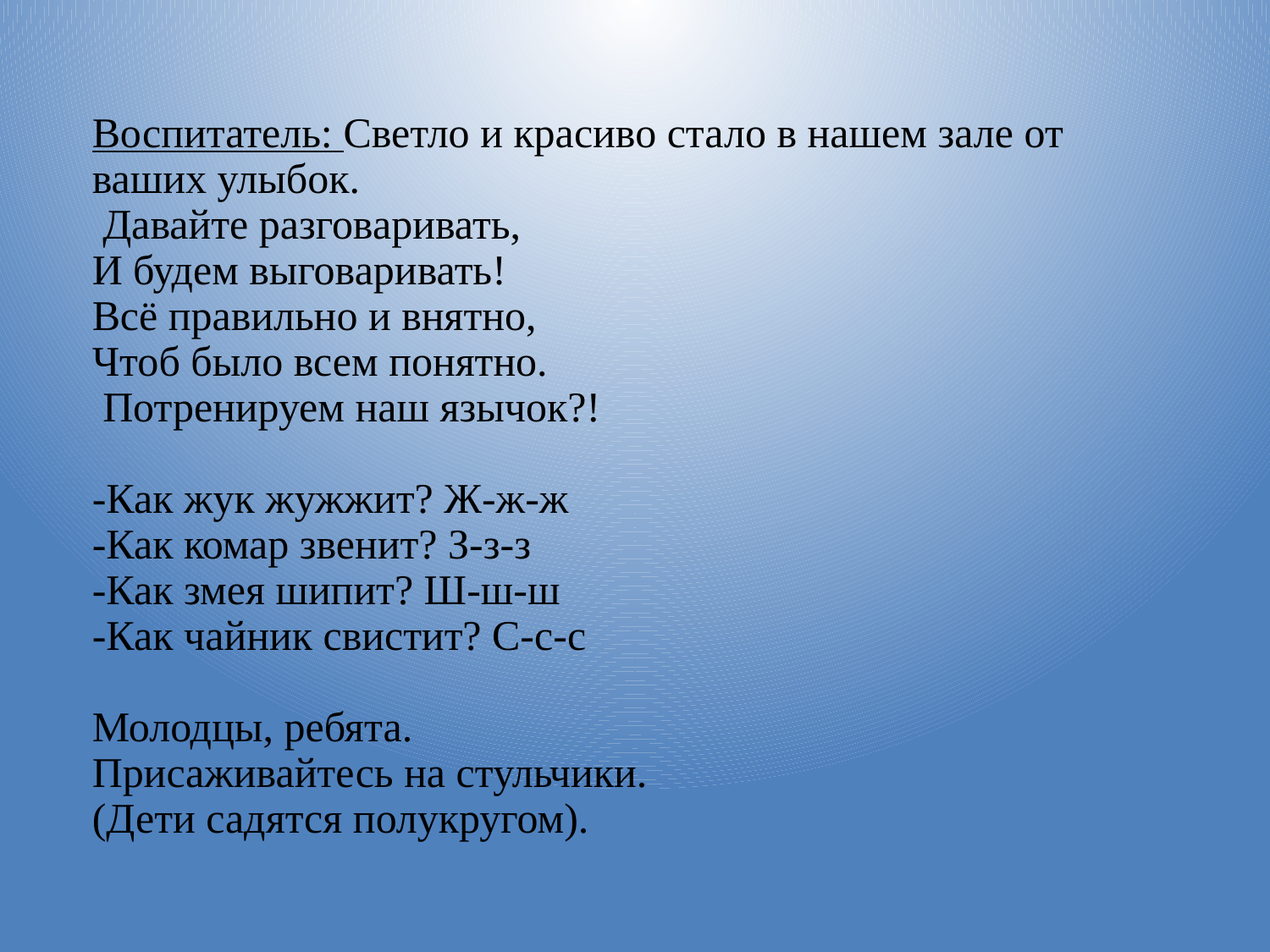

# Воспитатель: Светло и красиво стало в нашем зале от ваших улыбок. Давайте разговаривать, И будем выговаривать! Всё правильно и внятно, Чтоб было всем понятно. Потренируем наш язычок?!   -Как жук жужжит? Ж-ж-ж -Как комар звенит? З-з-з -Как змея шипит? Ш-ш-ш -Как чайник свистит? С-с-с   Молодцы, ребята. Присаживайтесь на стульчики. (Дети садятся полукругом).